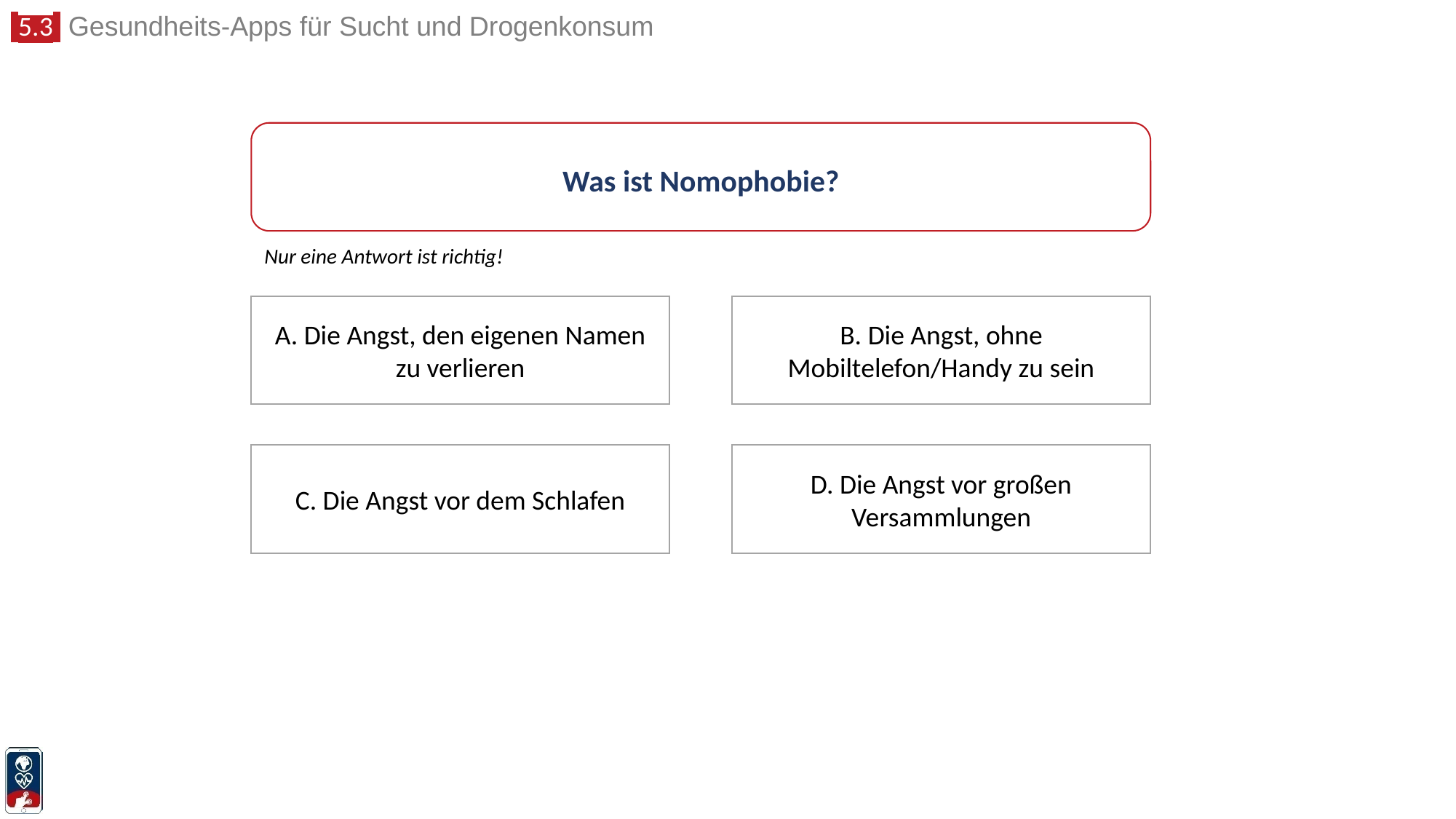

Was ist Nomophobie?
Nur eine Antwort ist richtig!
A. Die Angst, den eigenen Namen zu verlieren
B. Die Angst, ohne Mobiltelefon/Handy zu sein
D. Die Angst vor großen Versammlungen
C. Die Angst vor dem Schlafen